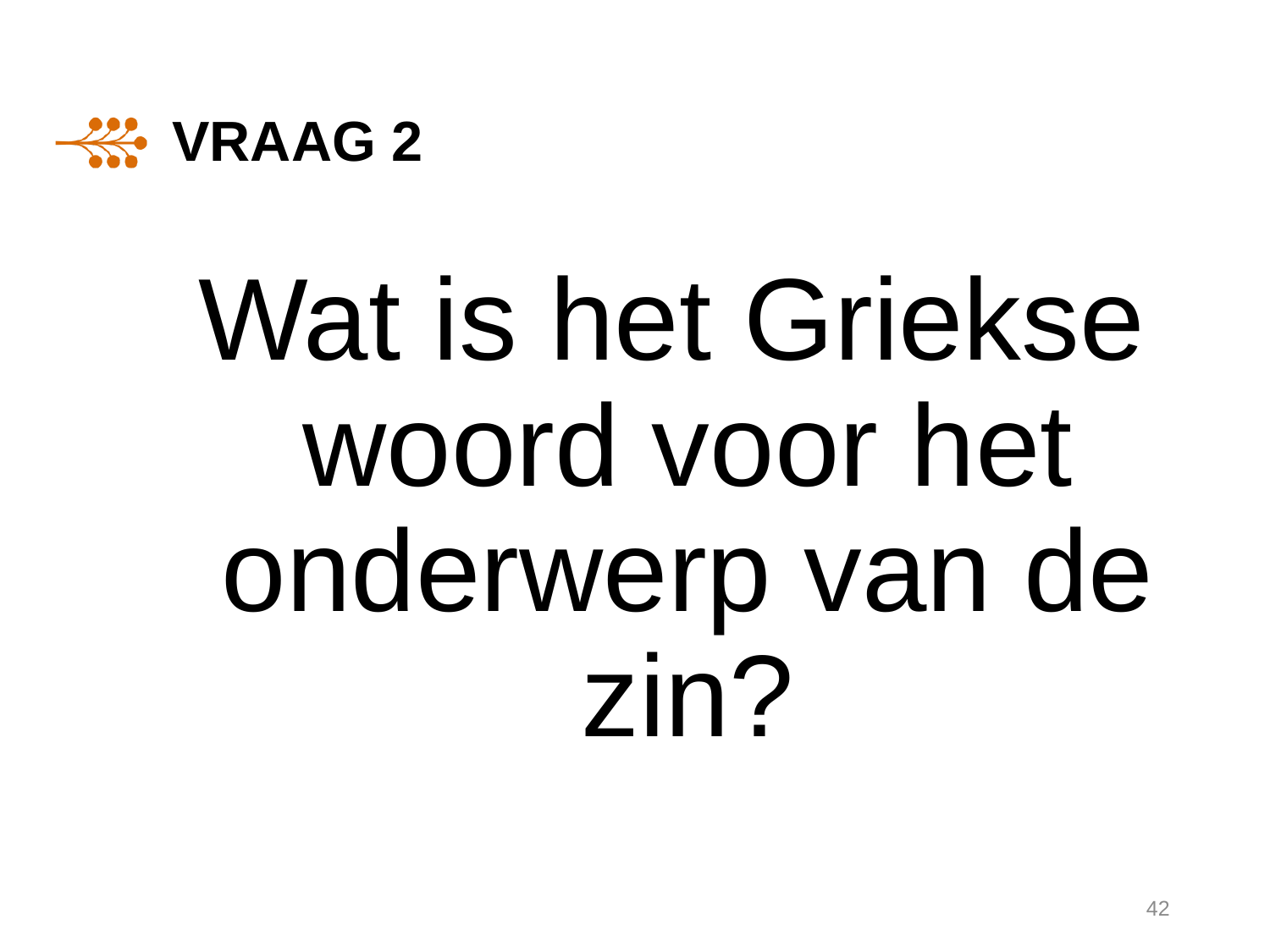

# Vraag 2
Wat is het Griekse woord voor het onderwerp van de zin?
42